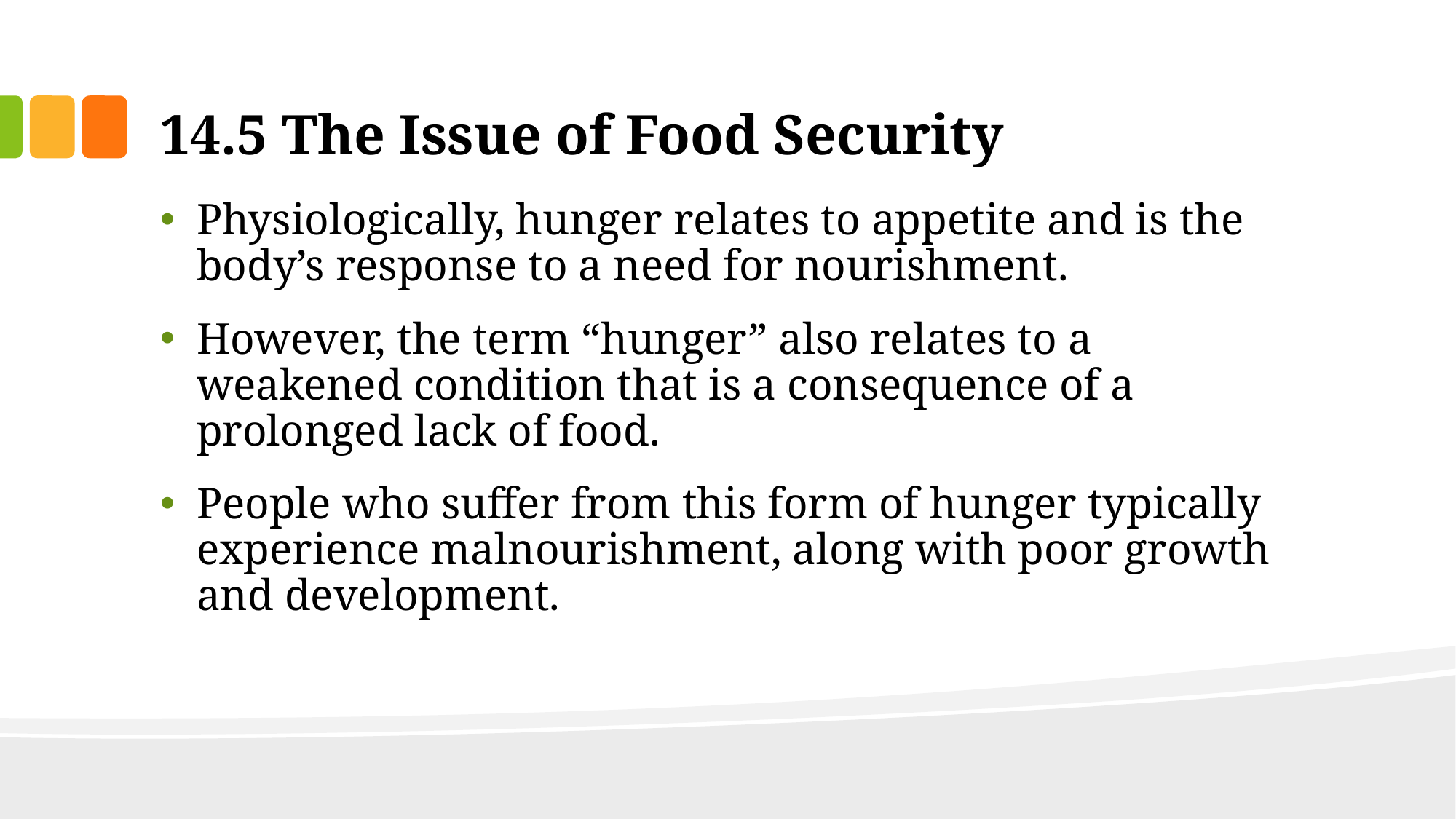

# 14.5 The Issue of Food Security
Physiologically, hunger relates to appetite and is the body’s response to a need for nourishment.
However, the term “hunger” also relates to a weakened condition that is a consequence of a prolonged lack of food.
People who suffer from this form of hunger typically experience malnourishment, along with poor growth and development.